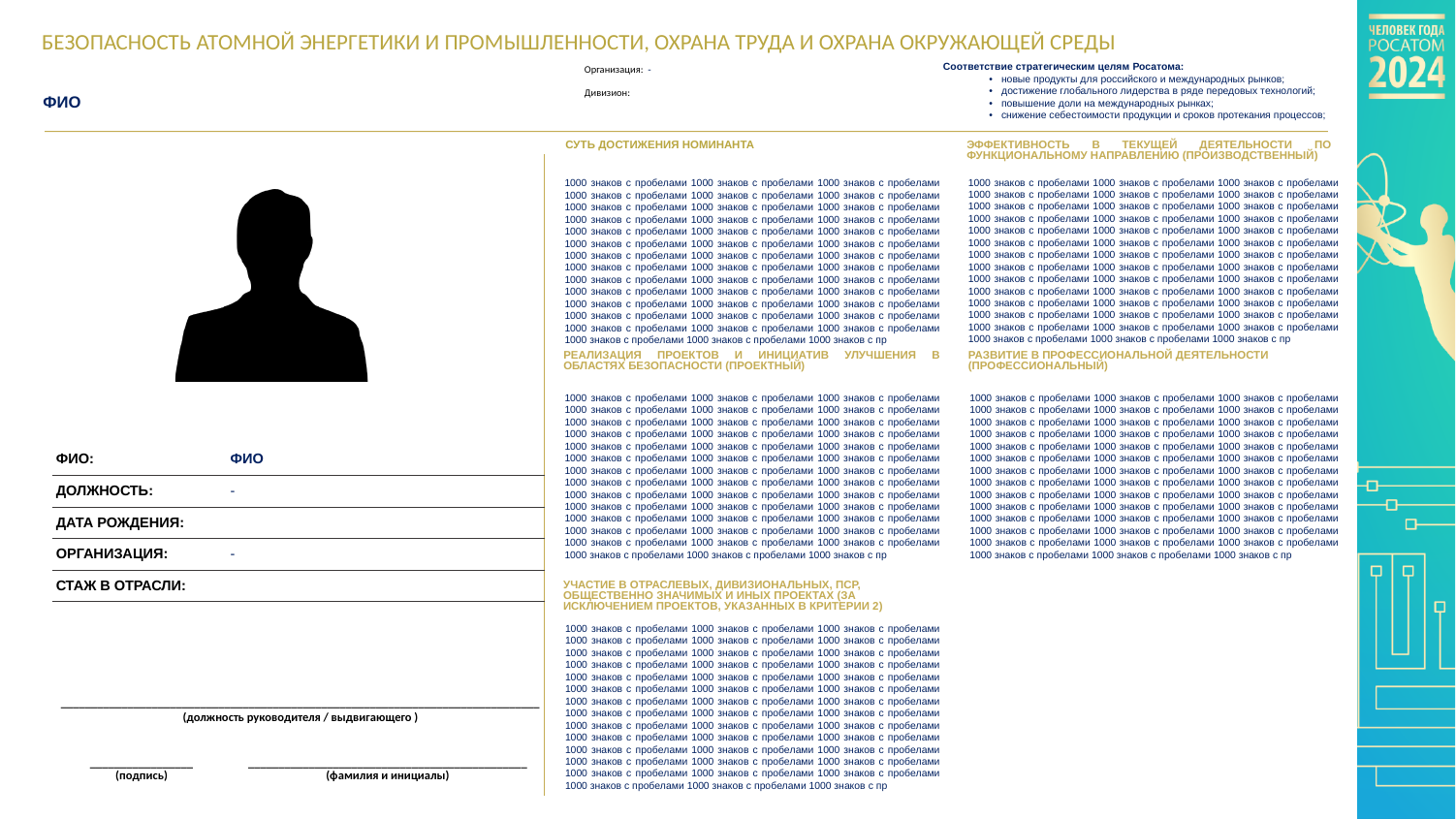

БЕЗОПАСНОСТЬ АТОМНОЙ ЭНЕРГЕТИКИ И ПРОМЫШЛЕННОСТИ, ОХРАНА ТРУДА И ОХРАНА ОКРУЖАЮЩЕЙ СРЕДЫ
Соответствие стратегическим целям Росатома:
Организация:  -

Дивизион:

•   новые продукты для российского и международных рынков;
•   достижение глобального лидерства в ряде передовых технологий;
•   повышение доли на международных рынках;
•   снижение себестоимости продукции и сроков протекания процессов;
ФИО
| СУТЬ ДОСТИЖЕНИЯ НОМИНАНТА |
| --- |
ЭФФЕКТИВНОСТЬ В ТЕКУЩЕЙ ДЕЯТЕЛЬНОСТИ ПО ФУНКЦИОНАЛЬНОМУ НАПРАВЛЕНИЮ (ПРОИЗВОДСТВЕННЫЙ)
1000 знаков с пробелами 1000 знаков с пробелами 1000 знаков с пробелами 1000 знаков с пробелами 1000 знаков с пробелами 1000 знаков с пробелами 1000 знаков с пробелами 1000 знаков с пробелами 1000 знаков с пробелами 1000 знаков с пробелами 1000 знаков с пробелами 1000 знаков с пробелами 1000 знаков с пробелами 1000 знаков с пробелами 1000 знаков с пробелами 1000 знаков с пробелами 1000 знаков с пробелами 1000 знаков с пробелами 1000 знаков с пробелами 1000 знаков с пробелами 1000 знаков с пробелами 1000 знаков с пробелами 1000 знаков с пробелами 1000 знаков с пробелами 1000 знаков с пробелами 1000 знаков с пробелами 1000 знаков с пробелами 1000 знаков с пробелами 1000 знаков с пробелами 1000 знаков с пробелами 1000 знаков с пробелами 1000 знаков с пробелами 1000 знаков с пробелами 1000 знаков с пробелами 1000 знаков с пробелами 1000 знаков с пробелами 1000 знаков с пробелами 1000 знаков с пробелами 1000 знаков с пробелами 1000 знаков с пробелами 1000 знаков с пробелами 1000 знаков с пр
1000 знаков с пробелами 1000 знаков с пробелами 1000 знаков с пробелами 1000 знаков с пробелами 1000 знаков с пробелами 1000 знаков с пробелами 1000 знаков с пробелами 1000 знаков с пробелами 1000 знаков с пробелами 1000 знаков с пробелами 1000 знаков с пробелами 1000 знаков с пробелами 1000 знаков с пробелами 1000 знаков с пробелами 1000 знаков с пробелами 1000 знаков с пробелами 1000 знаков с пробелами 1000 знаков с пробелами 1000 знаков с пробелами 1000 знаков с пробелами 1000 знаков с пробелами 1000 знаков с пробелами 1000 знаков с пробелами 1000 знаков с пробелами 1000 знаков с пробелами 1000 знаков с пробелами 1000 знаков с пробелами 1000 знаков с пробелами 1000 знаков с пробелами 1000 знаков с пробелами 1000 знаков с пробелами 1000 знаков с пробелами 1000 знаков с пробелами 1000 знаков с пробелами 1000 знаков с пробелами 1000 знаков с пробелами 1000 знаков с пробелами 1000 знаков с пробелами 1000 знаков с пробелами 1000 знаков с пробелами 1000 знаков с пробелами 1000 знаков с пр

РЕАЛИЗАЦИЯ ПРОЕКТОВ И ИНИЦИАТИВ УЛУЧШЕНИЯ В ОБЛАСТЯХ БЕЗОПАСНОСТИ (ПРОЕКТНЫЙ)
РАЗВИТИЕ В ПРОФЕССИОНАЛЬНОЙ ДЕЯТЕЛЬНОСТИ (ПРОФЕССИОНАЛЬНЫЙ)
1000 знаков с пробелами 1000 знаков с пробелами 1000 знаков с пробелами 1000 знаков с пробелами 1000 знаков с пробелами 1000 знаков с пробелами 1000 знаков с пробелами 1000 знаков с пробелами 1000 знаков с пробелами 1000 знаков с пробелами 1000 знаков с пробелами 1000 знаков с пробелами 1000 знаков с пробелами 1000 знаков с пробелами 1000 знаков с пробелами 1000 знаков с пробелами 1000 знаков с пробелами 1000 знаков с пробелами 1000 знаков с пробелами 1000 знаков с пробелами 1000 знаков с пробелами 1000 знаков с пробелами 1000 знаков с пробелами 1000 знаков с пробелами 1000 знаков с пробелами 1000 знаков с пробелами 1000 знаков с пробелами 1000 знаков с пробелами 1000 знаков с пробелами 1000 знаков с пробелами 1000 знаков с пробелами 1000 знаков с пробелами 1000 знаков с пробелами 1000 знаков с пробелами 1000 знаков с пробелами 1000 знаков с пробелами 1000 знаков с пробелами 1000 знаков с пробелами 1000 знаков с пробелами 1000 знаков с пробелами 1000 знаков с пробелами 1000 знаков с пр
1000 знаков с пробелами 1000 знаков с пробелами 1000 знаков с пробелами 1000 знаков с пробелами 1000 знаков с пробелами 1000 знаков с пробелами 1000 знаков с пробелами 1000 знаков с пробелами 1000 знаков с пробелами 1000 знаков с пробелами 1000 знаков с пробелами 1000 знаков с пробелами 1000 знаков с пробелами 1000 знаков с пробелами 1000 знаков с пробелами 1000 знаков с пробелами 1000 знаков с пробелами 1000 знаков с пробелами 1000 знаков с пробелами 1000 знаков с пробелами 1000 знаков с пробелами 1000 знаков с пробелами 1000 знаков с пробелами 1000 знаков с пробелами 1000 знаков с пробелами 1000 знаков с пробелами 1000 знаков с пробелами 1000 знаков с пробелами 1000 знаков с пробелами 1000 знаков с пробелами 1000 знаков с пробелами 1000 знаков с пробелами 1000 знаков с пробелами 1000 знаков с пробелами 1000 знаков с пробелами 1000 знаков с пробелами 1000 знаков с пробелами 1000 знаков с пробелами 1000 знаков с пробелами 1000 знаков с пробелами 1000 знаков с пробелами 1000 знаков с пр
| ФИО: | ФИО |
| --- | --- |
| ДОЛЖНОСТЬ: | - |
| ДАТА РОЖДЕНИЯ: |  |
| ОРГАНИЗАЦИЯ: | - |
| СТАЖ В ОТРАСЛИ: |  |
УЧАСТИЕ В ОТРАСЛЕВЫХ, ДИВИЗИОНАЛЬНЫХ, ПСР, ОБЩЕСТВЕННО ЗНАЧИМЫХ И ИНЫХ ПРОЕКТАХ (ЗА ИСКЛЮЧЕНИЕМ ПРОЕКТОВ, УКАЗАННЫХ В КРИТЕРИИ 2)

1000 знаков с пробелами 1000 знаков с пробелами 1000 знаков с пробелами 1000 знаков с пробелами 1000 знаков с пробелами 1000 знаков с пробелами 1000 знаков с пробелами 1000 знаков с пробелами 1000 знаков с пробелами 1000 знаков с пробелами 1000 знаков с пробелами 1000 знаков с пробелами 1000 знаков с пробелами 1000 знаков с пробелами 1000 знаков с пробелами 1000 знаков с пробелами 1000 знаков с пробелами 1000 знаков с пробелами 1000 знаков с пробелами 1000 знаков с пробелами 1000 знаков с пробелами 1000 знаков с пробелами 1000 знаков с пробелами 1000 знаков с пробелами 1000 знаков с пробелами 1000 знаков с пробелами 1000 знаков с пробелами 1000 знаков с пробелами 1000 знаков с пробелами 1000 знаков с пробелами 1000 знаков с пробелами 1000 знаков с пробелами 1000 знаков с пробелами 1000 знаков с пробелами 1000 знаков с пробелами 1000 знаков с пробелами 1000 знаков с пробелами 1000 знаков с пробелами 1000 знаков с пробелами 1000 знаков с пробелами 1000 знаков с пробелами 1000 знаков с пр
_______________________________________________________________________________
 (должность руководителя / выдвигающего )
| \_\_\_\_\_\_\_\_\_\_\_\_\_\_\_\_\_ (подпись) | \_\_\_\_\_\_\_\_\_\_\_\_\_\_\_\_\_\_\_\_\_\_\_\_\_\_\_\_\_\_\_\_\_\_\_\_\_\_\_\_\_\_\_\_\_\_ (фамилия и инициалы) |
| --- | --- |